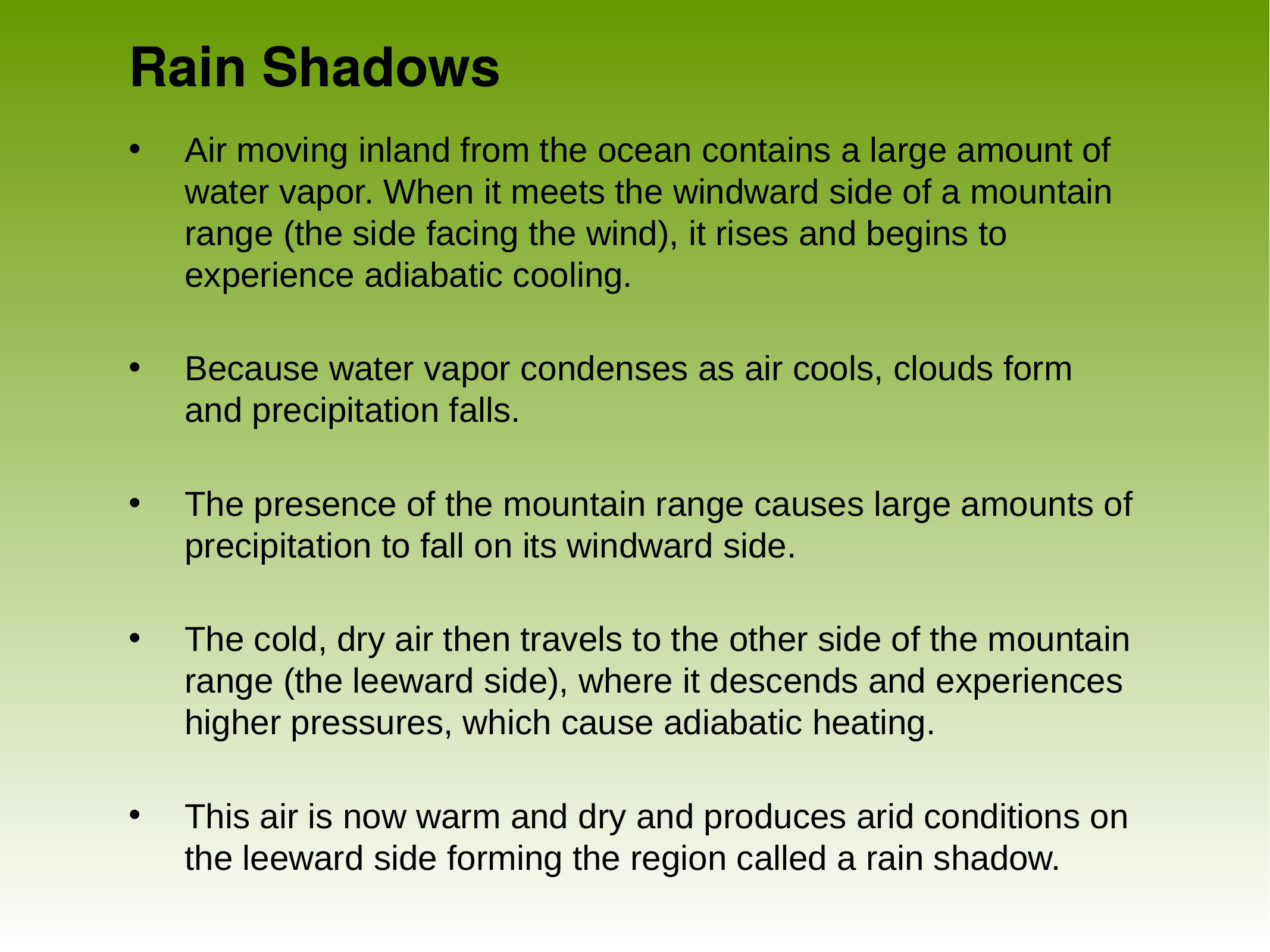

# Rain Shadows
Air moving inland from the ocean contains a large amount of water vapor. When it meets the windward side of a mountain range (the side facing the wind), it rises and begins to experience adiabatic cooling.
Because water vapor condenses as air cools, clouds form and precipitation falls.
The presence of the mountain range causes large amounts of precipitation to fall on its windward side.
The cold, dry air then travels to the other side of the mountain range (the leeward side), where it descends and experiences higher pressures, which cause adiabatic heating.
This air is now warm and dry and produces arid conditions on the leeward side forming the region called a rain shadow.